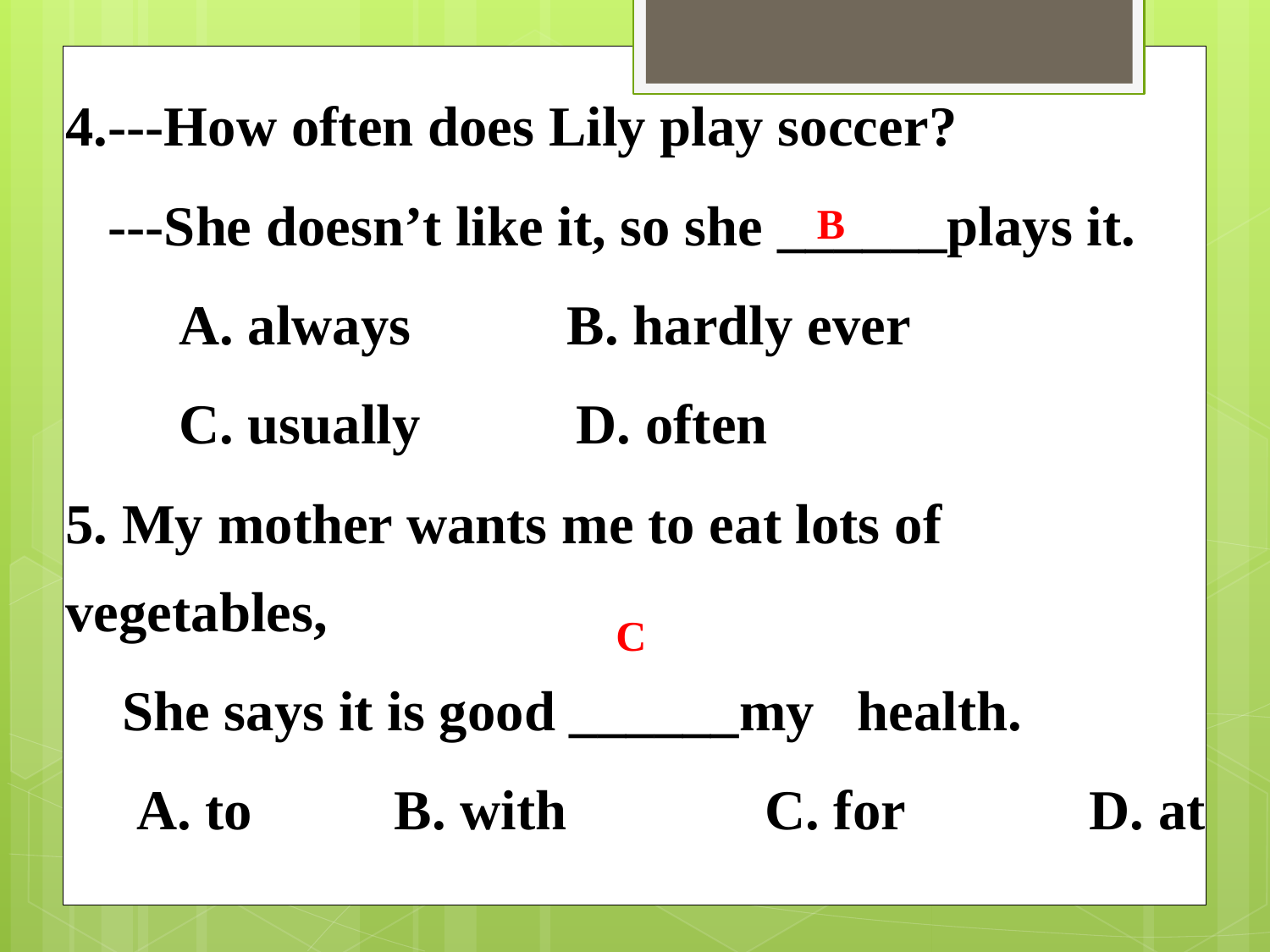

4.---How often does Lily play soccer?
   ---She doesn’t like it, so she ______plays it.
        A. always           B. hardly ever
        C. usually           D. often
5. My mother wants me to eat lots of vegetables,
    She says it is good ______my   health.
     A. to          B. with              C. for             D. at
B
C